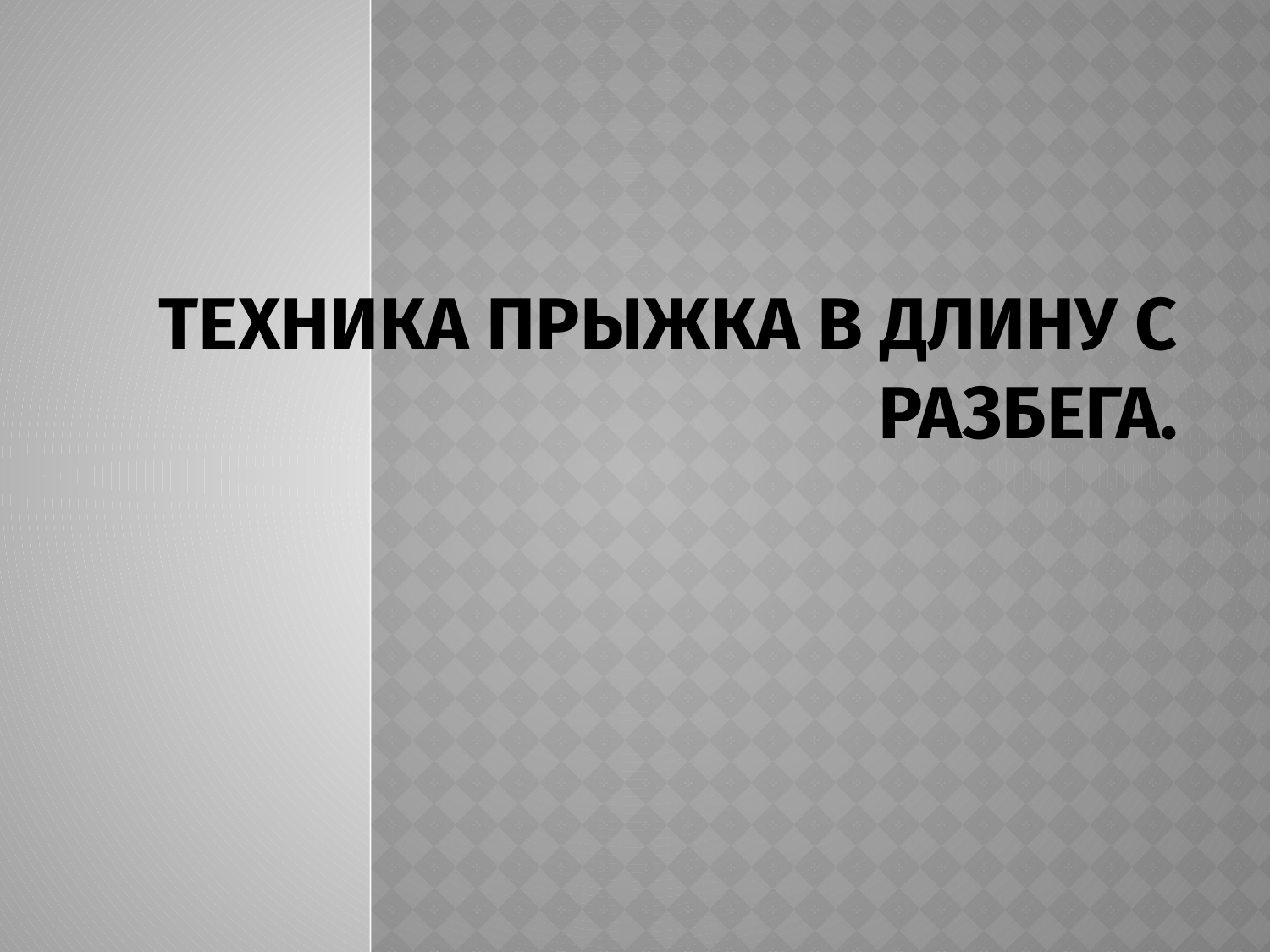

# Техника прыжка в длину с разбега.